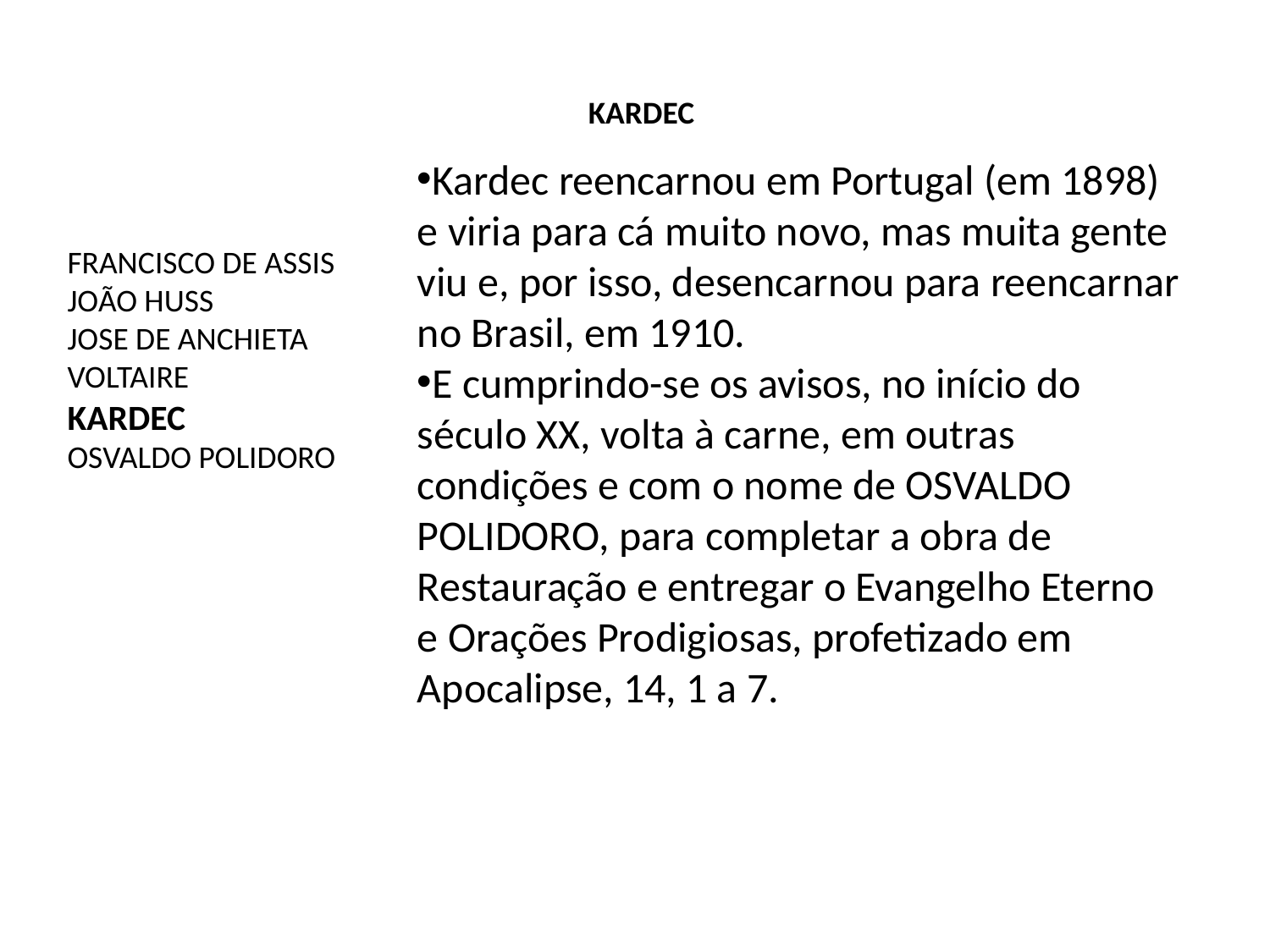

KARDEC
Kardec reencarnou em Portugal (em 1898) e viria para cá muito novo, mas muita gente viu e, por isso, desencarnou para reencarnar no Brasil, em 1910.
E cumprindo-se os avisos, no início do século XX, volta à carne, em outras condições e com o nome de OSVALDO POLIDORO, para completar a obra de Restauração e entregar o Evangelho Eterno e Orações Prodigiosas, profetizado em Apocalipse, 14, 1 a 7.
FRANCISCO DE ASSIS
JOÃO HUSS
JOSE DE ANCHIETA
VOLTAIRE
KARDEC
OSVALDO POLIDORO